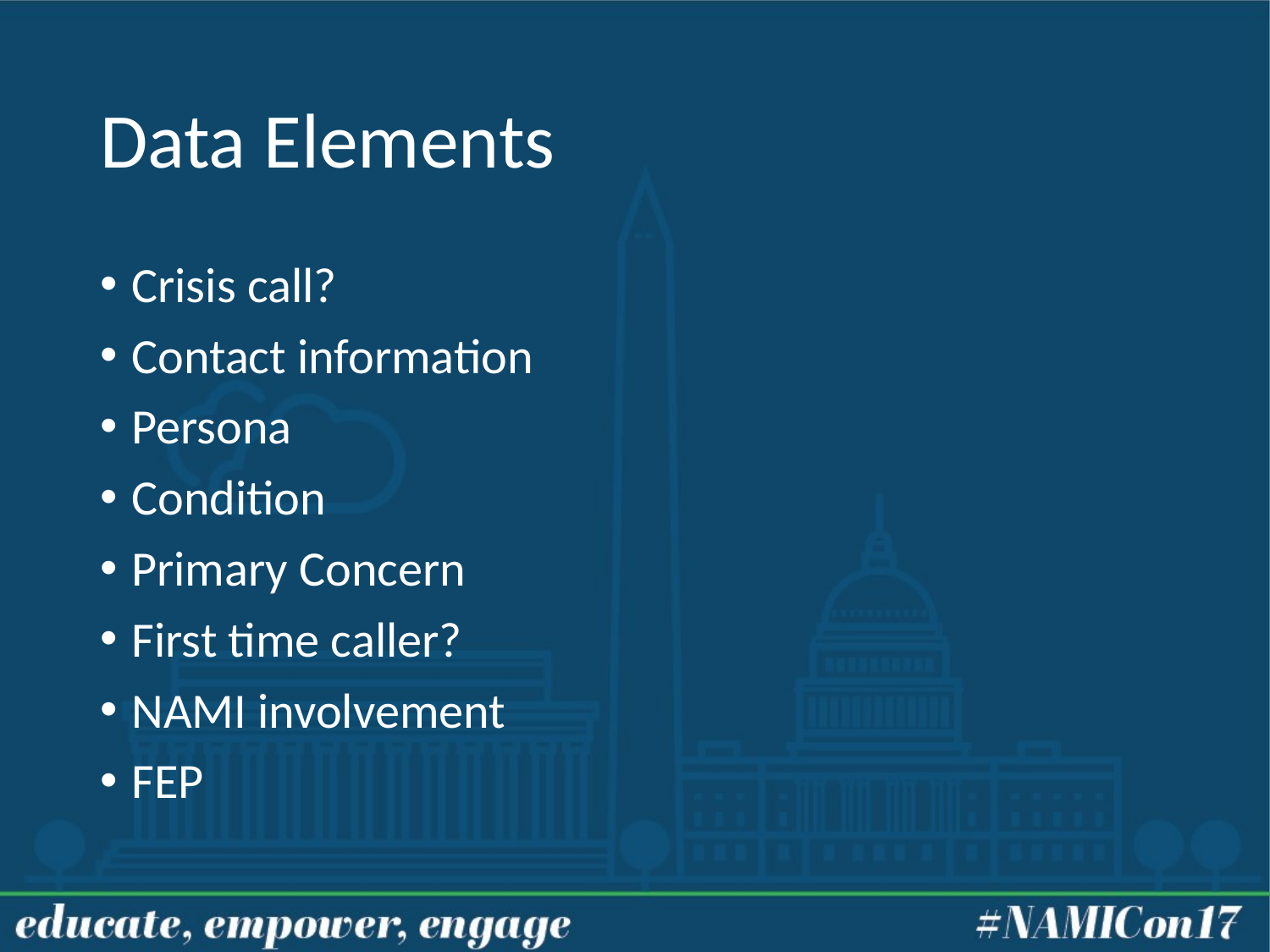

# Data Elements
Crisis call?
Contact information
Persona
Condition
Primary Concern
First time caller?
NAMI involvement
FEP